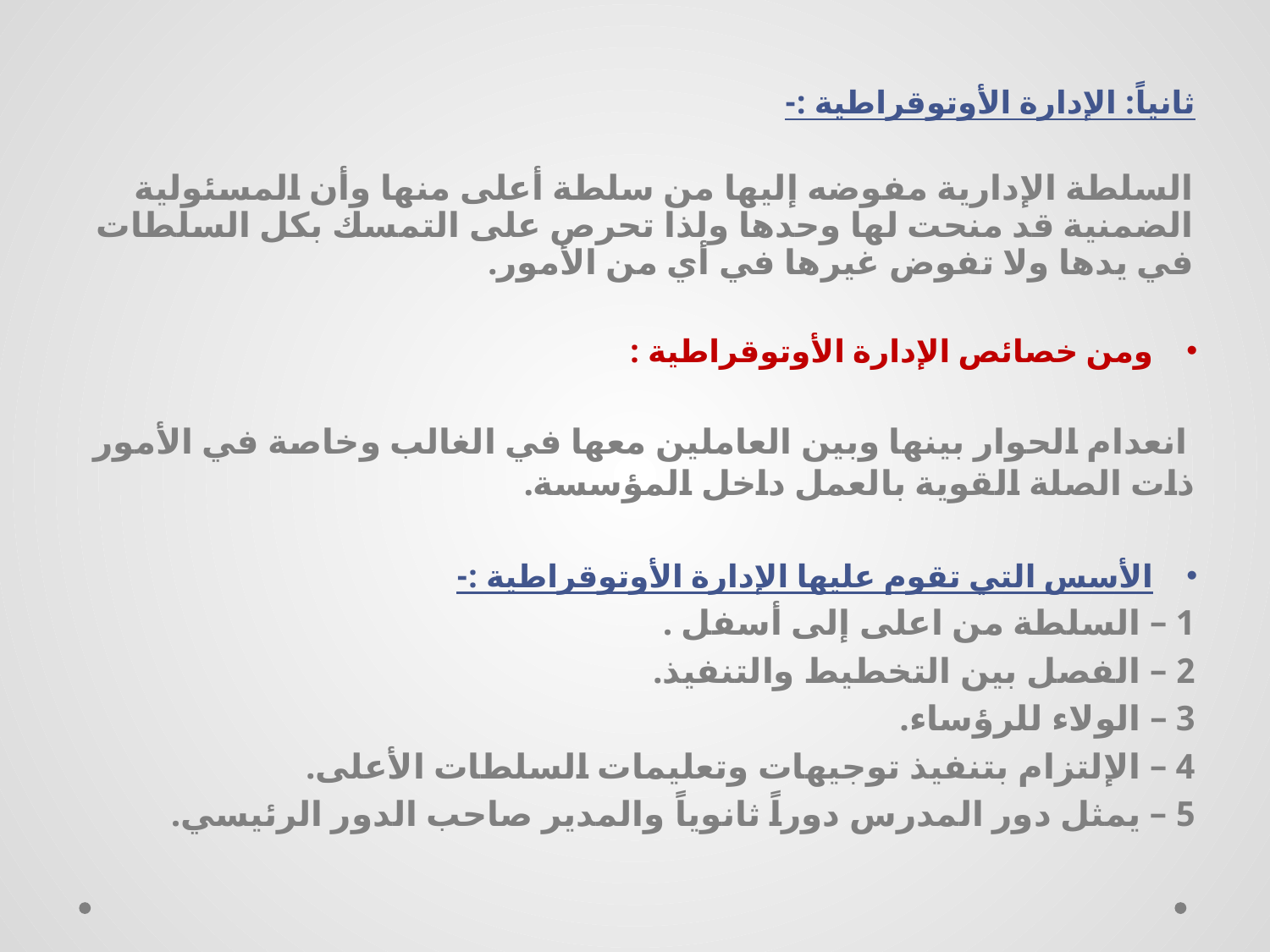

ثانياً: الإدارة الأوتوقراطية :-

السلطة الإدارية مفوضه إليها من سلطة أعلى منها وأن المسئولية الضمنية قد منحت لها وحدها ولذا تحرص على التمسك بكل السلطات في يدها ولا تفوض غيرها في أي من الأمور.

ومن خصائص الإدارة الأوتوقراطية :

 انعدام الحوار بينها وبين العاملين معها في الغالب وخاصة في الأمور ذات الصلة القوية بالعمل داخل المؤسسة.

الأسس التي تقوم عليها الإدارة الأوتوقراطية :-
1 – السلطة من اعلى إلى أسفل .
2 – الفصل بين التخطيط والتنفيذ.
3 – الولاء للرؤساء.
4 – الإلتزام بتنفيذ توجيهات وتعليمات السلطات الأعلى.
5 – يمثل دور المدرس دوراً ثانوياً والمدير صاحب الدور الرئيسي.